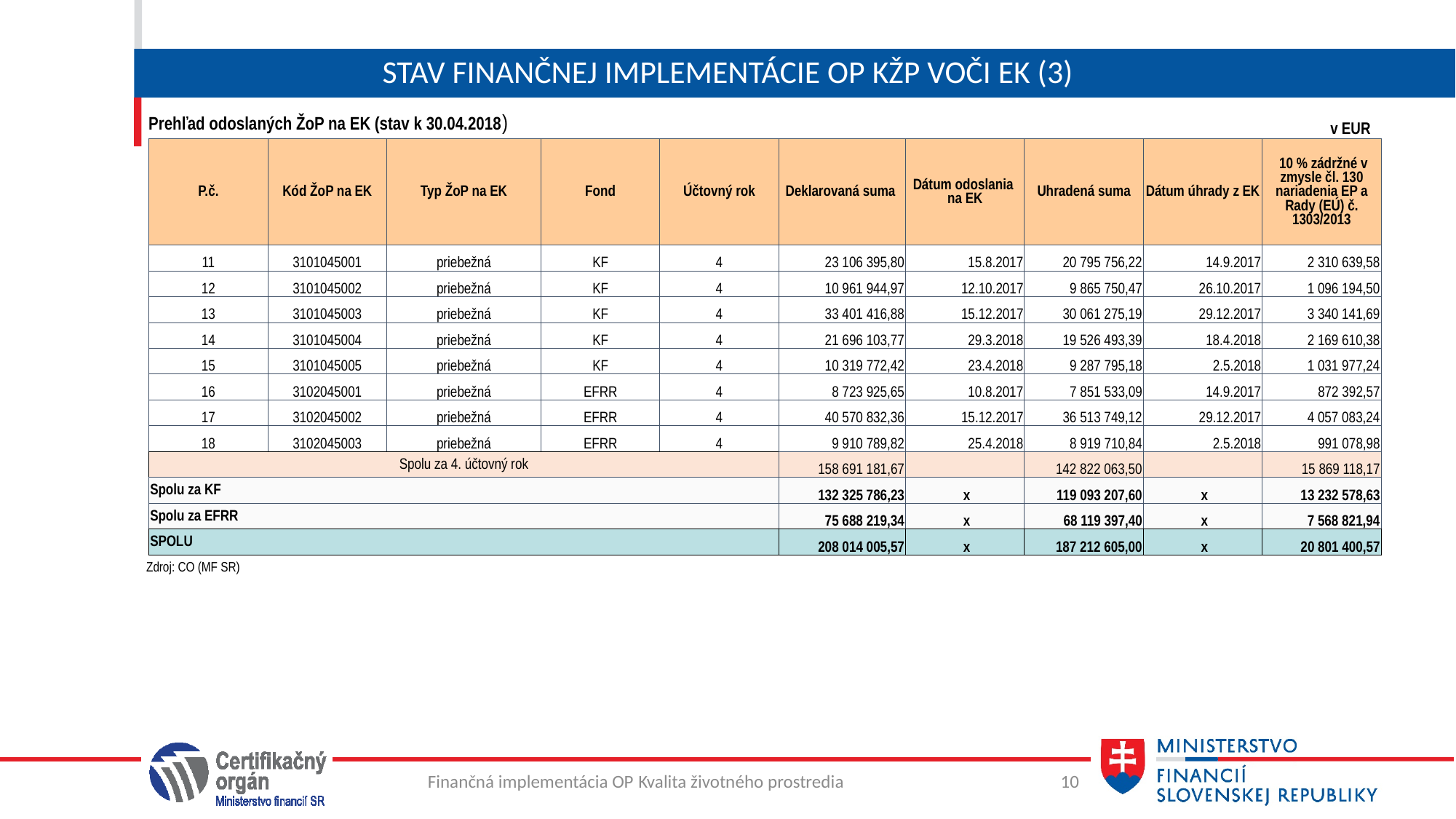

# Stav finančnej implementácie OP KŽP voči EK (3)
Prehľad odoslaných ŽoP na EK (stav k 30.04.2018)
v EUR
| P.č. | Kód ŽoP na EK | Typ ŽoP na EK | Fond | Účtovný rok | Deklarovaná suma | Dátum odoslania na EK | Uhradená suma | Dátum úhrady z EK | 10 % zádržné v zmysle čl. 130 nariadenia EP a Rady (EÚ) č. 1303/2013 |
| --- | --- | --- | --- | --- | --- | --- | --- | --- | --- |
| 11 | 3101045001 | priebežná | KF | 4 | 23 106 395,80 | 15.8.2017 | 20 795 756,22 | 14.9.2017 | 2 310 639,58 |
| 12 | 3101045002 | priebežná | KF | 4 | 10 961 944,97 | 12.10.2017 | 9 865 750,47 | 26.10.2017 | 1 096 194,50 |
| 13 | 3101045003 | priebežná | KF | 4 | 33 401 416,88 | 15.12.2017 | 30 061 275,19 | 29.12.2017 | 3 340 141,69 |
| 14 | 3101045004 | priebežná | KF | 4 | 21 696 103,77 | 29.3.2018 | 19 526 493,39 | 18.4.2018 | 2 169 610,38 |
| 15 | 3101045005 | priebežná | KF | 4 | 10 319 772,42 | 23.4.2018 | 9 287 795,18 | 2.5.2018 | 1 031 977,24 |
| 16 | 3102045001 | priebežná | EFRR | 4 | 8 723 925,65 | 10.8.2017 | 7 851 533,09 | 14.9.2017 | 872 392,57 |
| 17 | 3102045002 | priebežná | EFRR | 4 | 40 570 832,36 | 15.12.2017 | 36 513 749,12 | 29.12.2017 | 4 057 083,24 |
| 18 | 3102045003 | priebežná | EFRR | 4 | 9 910 789,82 | 25.4.2018 | 8 919 710,84 | 2.5.2018 | 991 078,98 |
| Spolu za 4. účtovný rok |  |  |  |  | 158 691 181,67 |  | 142 822 063,50 |  | 15 869 118,17 |
| Spolu za KF |  |  |  |  | 132 325 786,23 | x | 119 093 207,60 | x | 13 232 578,63 |
| Spolu za EFRR |  |  |  |  | 75 688 219,34 | x | 68 119 397,40 | x | 7 568 821,94 |
| SPOLU |  |  |  |  | 208 014 005,57 | x | 187 212 605,00 | x | 20 801 400,57 |
Zdroj: CO (MF SR)
Finančná implementácia OP Kvalita životného prostredia
10